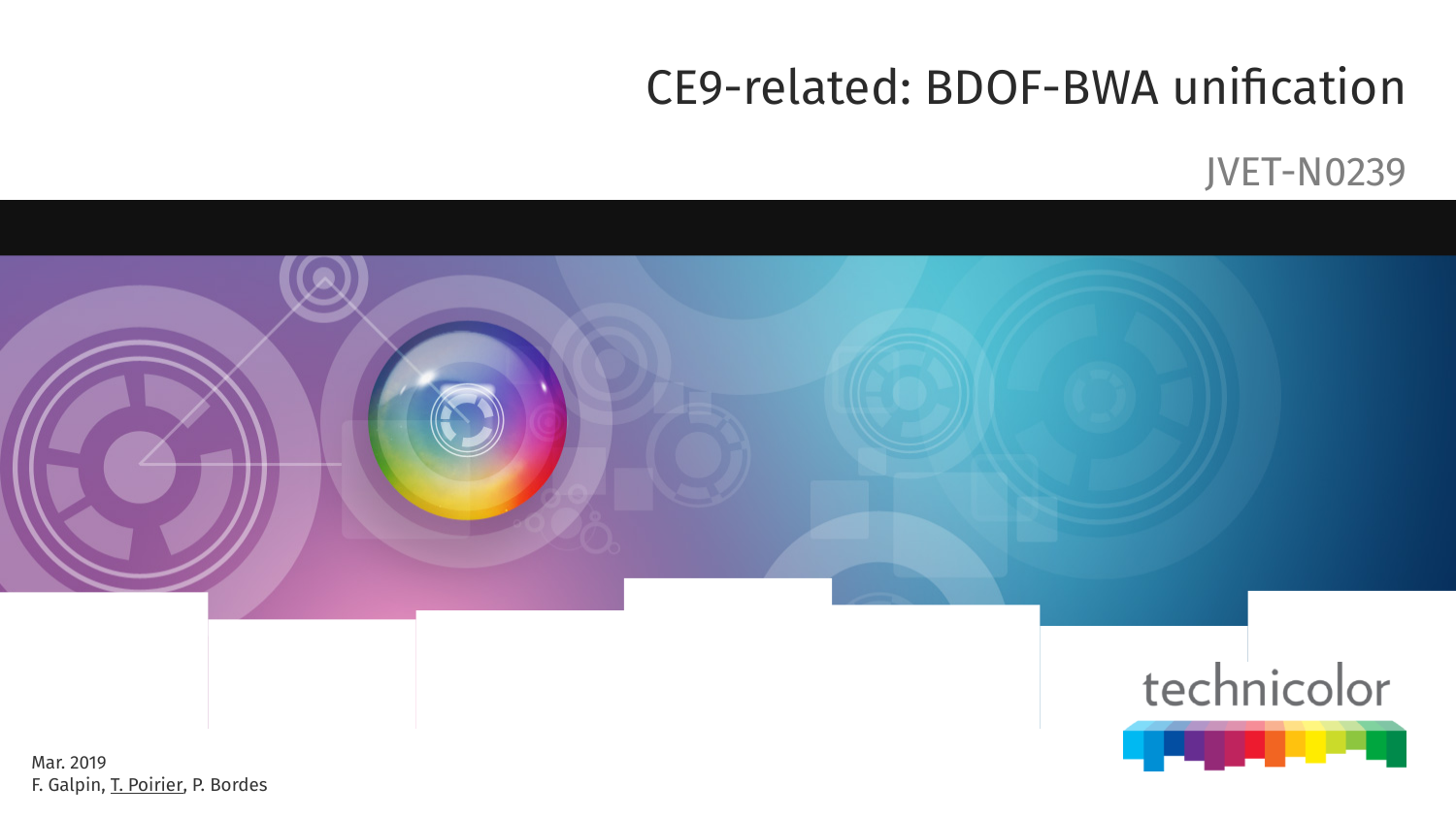

# CE9-related: BDOF-BWA unification
JVET-N0239
Mar. 2019
F. Galpin, T. Poirier, P. Bordes